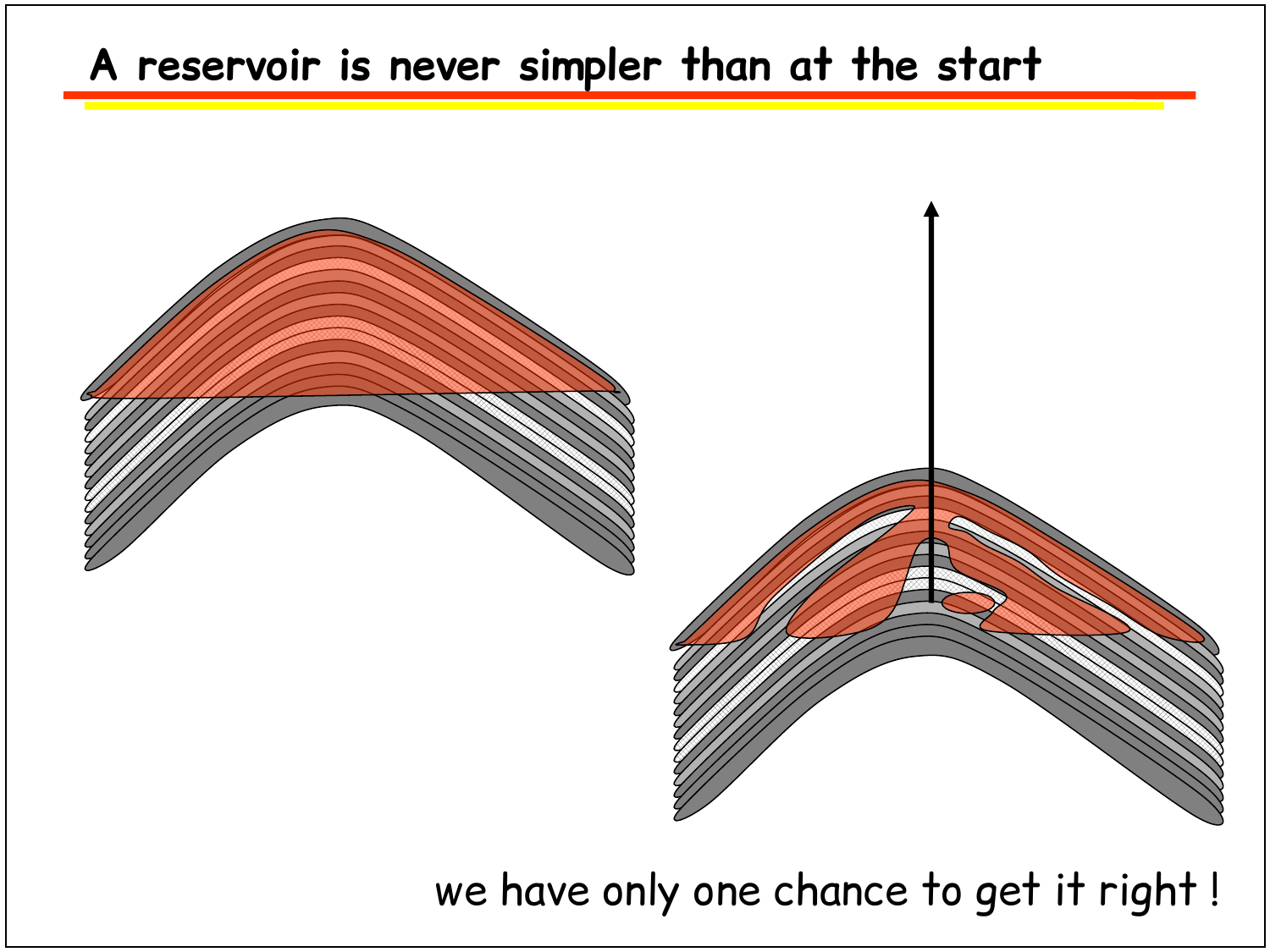

A reservoir is never simpler than at the start

we have only one chance to get it right !